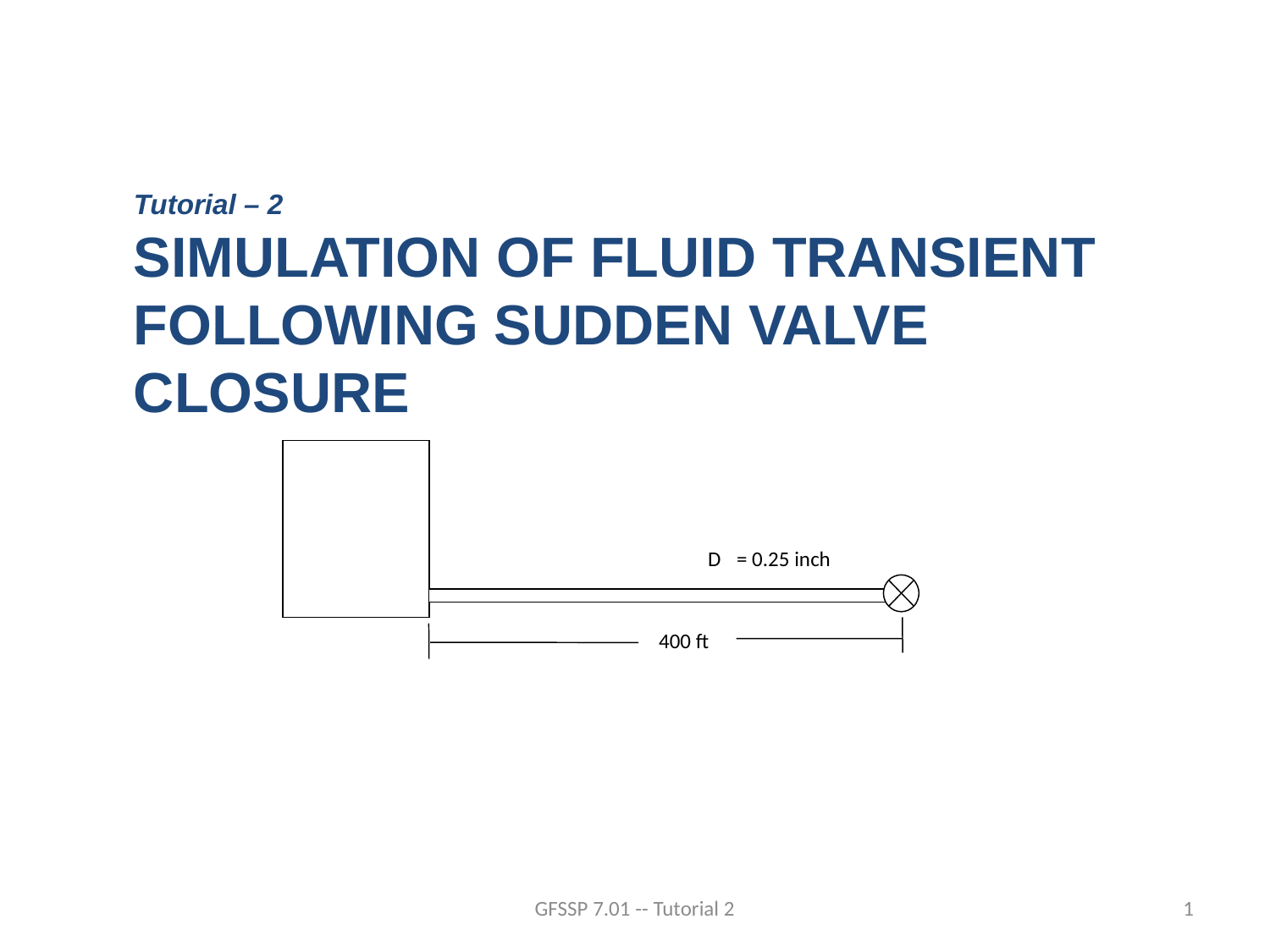

Tutorial – 2
SIMULATION OF FLUID TRANSIENT FOLLOWING SUDDEN VALVE CLOSURE

D
 = 0.25 inch

400 ft

GFSSP 7.01 -- Tutorial 2
1